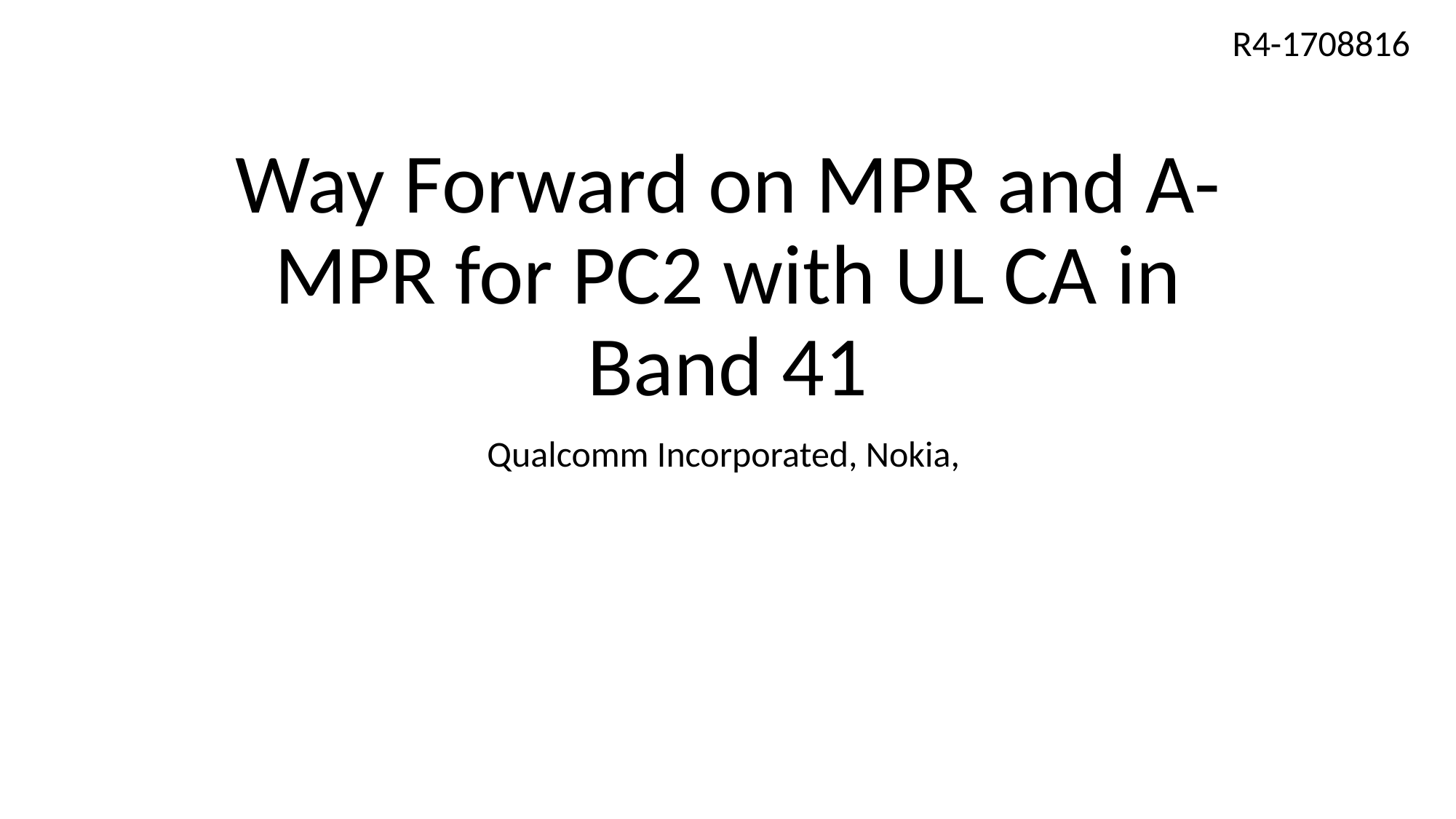

R4-1708816
# Way Forward on MPR and A-MPR for PC2 with UL CA in Band 41
Qualcomm Incorporated, Nokia,